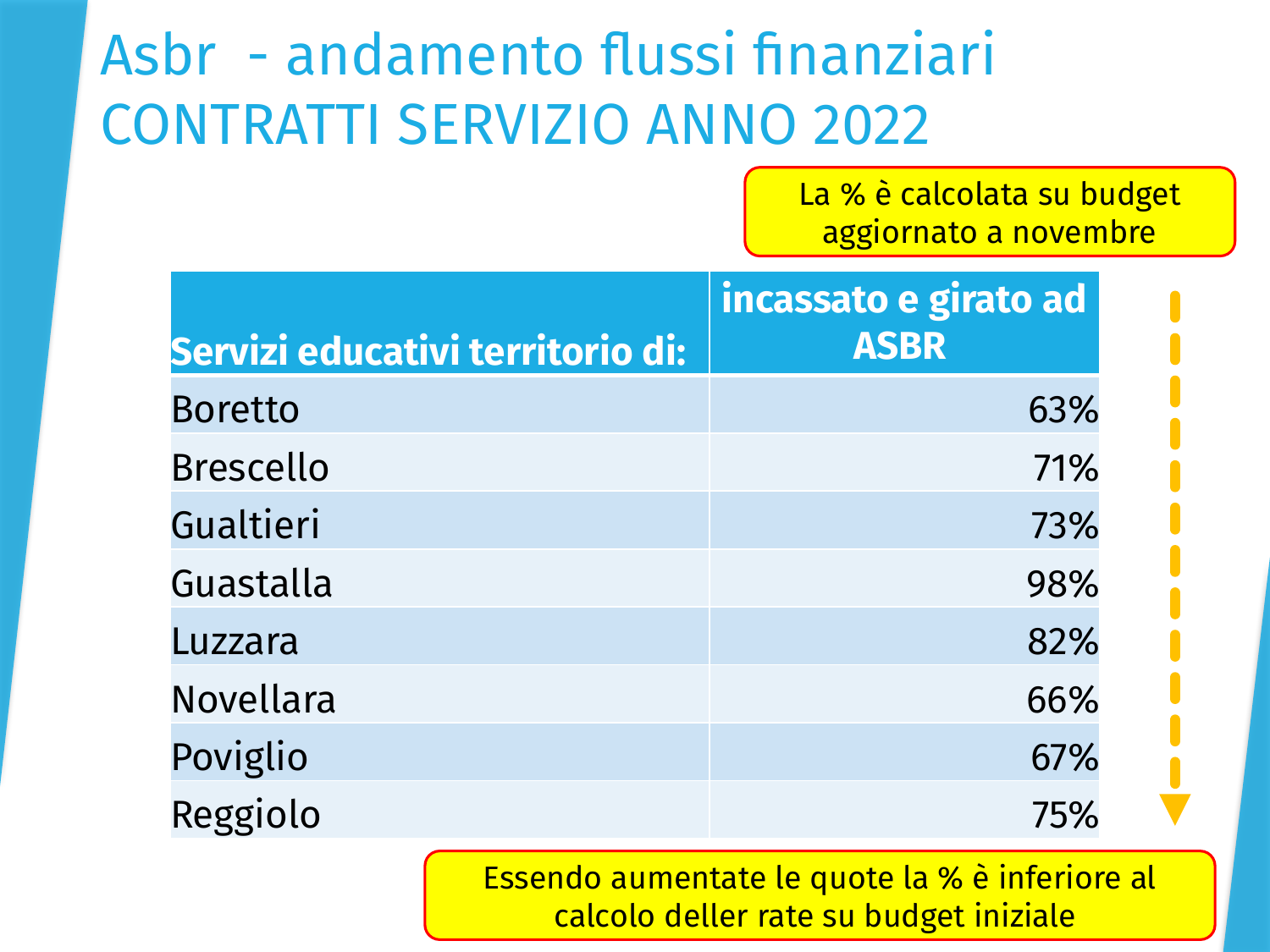

# Asbr  - andamento flussi finanziari CONTRATTI SERVIZIO ANNO 2022
La % è calcolata su budget aggiornato a novembre
| Servizi educativi territorio di: | incassato e girato ad ASBR |
| --- | --- |
| Boretto | 63% |
| Brescello | 71% |
| Gualtieri | 73% |
| Guastalla | 98% |
| Luzzara | 82% |
| Novellara | 66% |
| Poviglio | 67% |
| Reggiolo | 75% |

Essendo aumentate le quote la % è inferiore al calcolo deller rate su budget iniziale